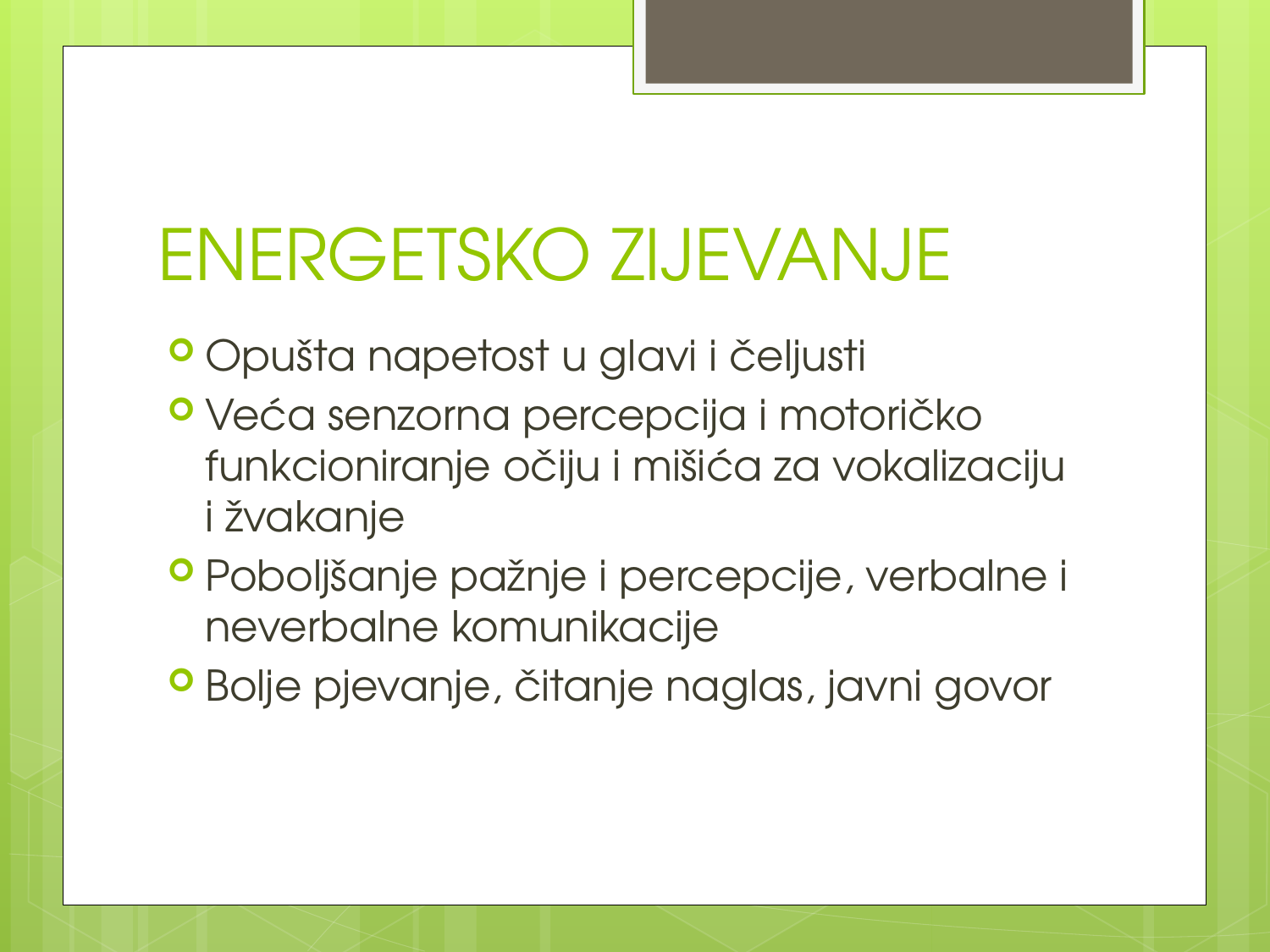

# ENERGETSKO ZIJEVANJE
Opušta napetost u glavi i čeljusti
Veća senzorna percepcija i motoričko funkcioniranje očiju i mišića za vokalizaciju i žvakanje
Poboljšanje pažnje i percepcije, verbalne i neverbalne komunikacije
Bolje pjevanje, čitanje naglas, javni govor